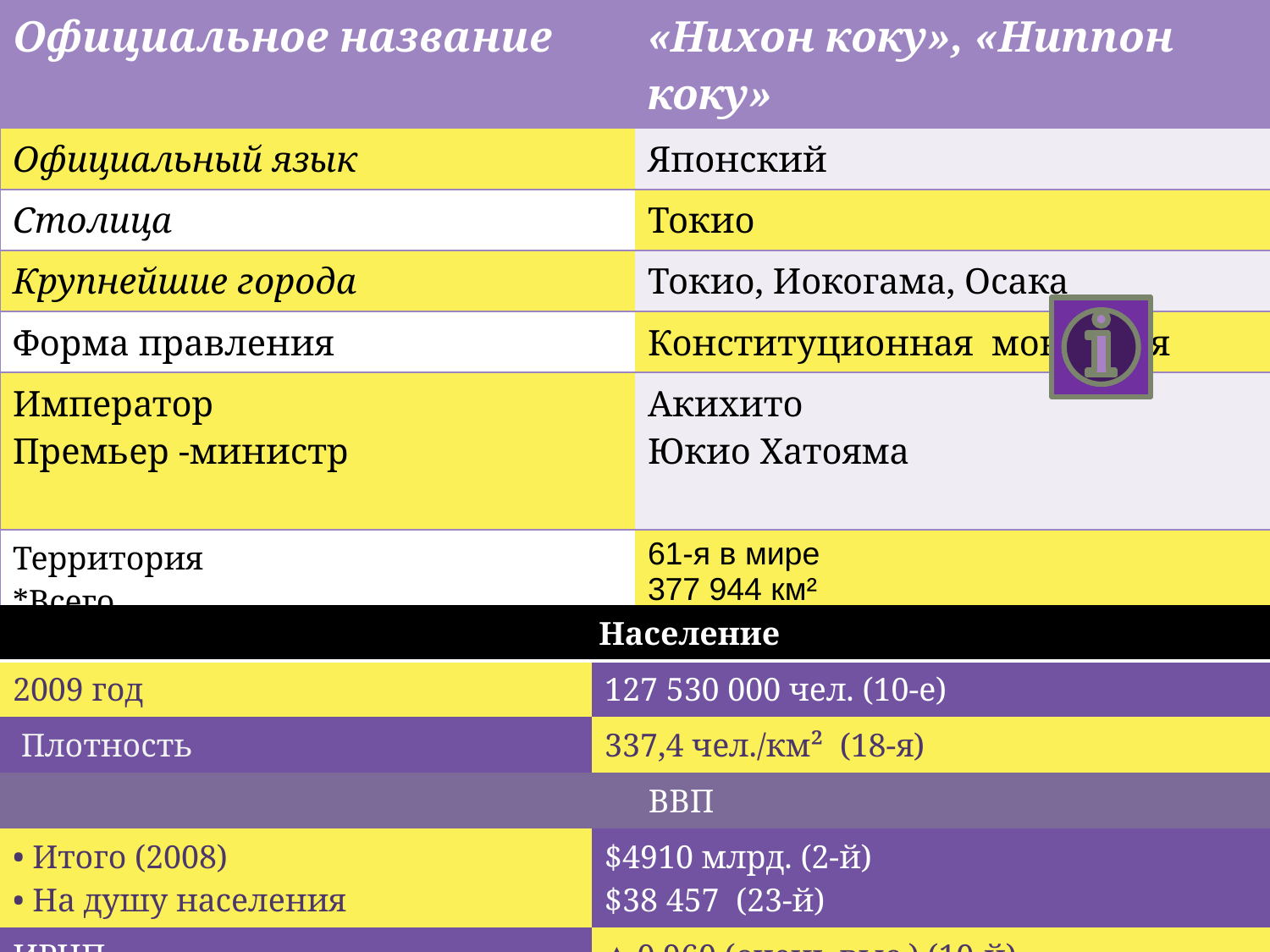

| Официальное название | «Нихон коку», «Ниппон коку» |
| --- | --- |
| Официальный язык | Японский |
| Столица | Токио |
| Крупнейшие города | Токио, Иокогама, Осака |
| Форма правления | Конституционная монархия |
| Император Премьер -министр | Акихито Юкио Хатояма |
| Территория \*Всего \*% водной поверхности | 61-я в мире 377 944 км² 0,8 |
| Валюта | Иена |

| Население |  |
| --- | --- |
| 2009 год | 127 530 000 чел. (10-е) |
| Плотность | 337,4 чел./км² (18-я) |
| ВВП |  |
| • Итого (2008) • На душу населения | $4910 млрд. (2-й) $38 457 (23-й) |
| ИРЧП | ▲ 0,960 (очень выс.) (10-й) |